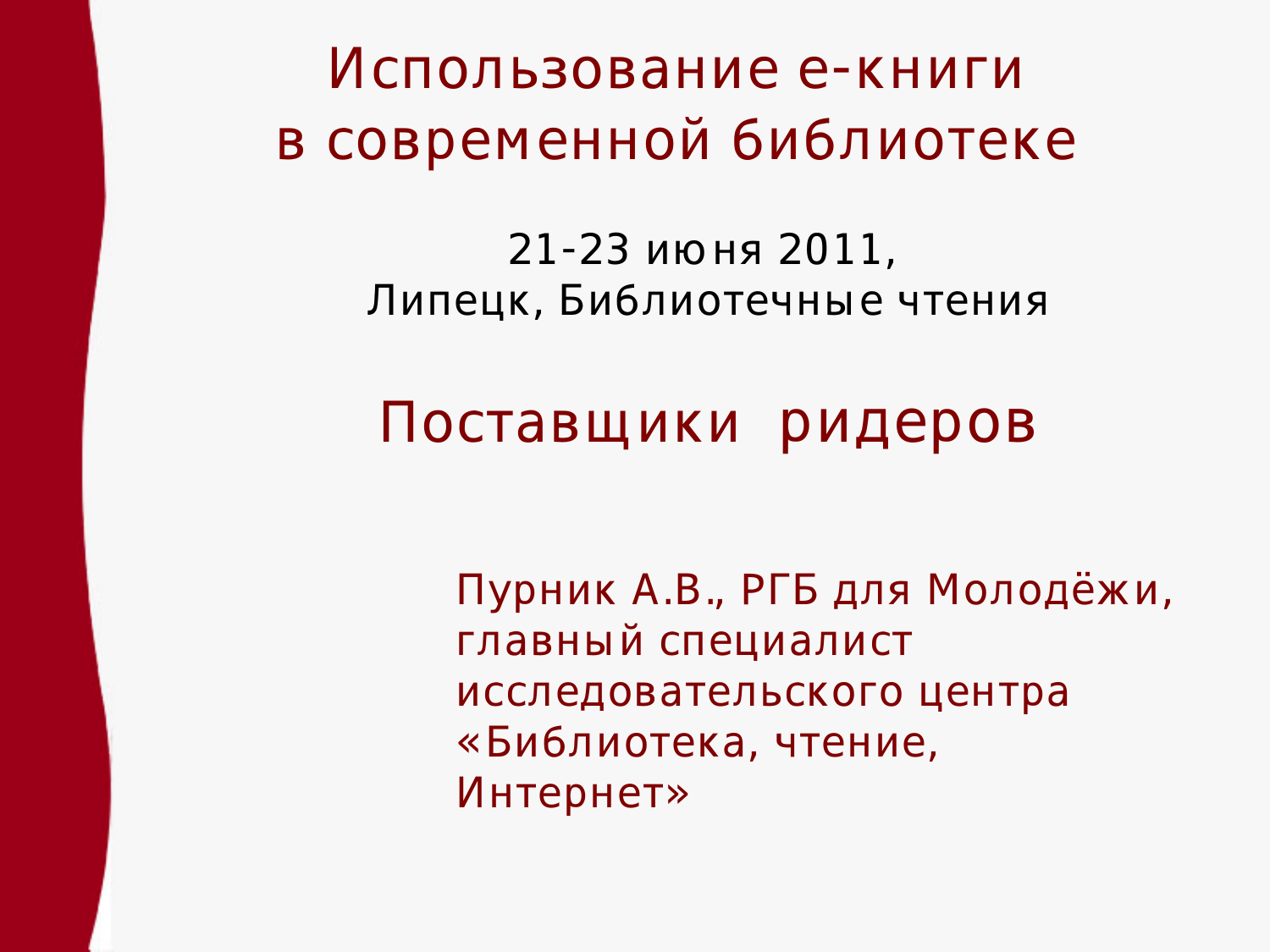

Использование е-книги
 в современной библиотеке
21-23 июня 2011,
Липецк, Библиотечные чтения
Поставщики  ридеров
Пурник А.В., РГБ для Молодёжи,
главный специалист исследовательского центра
«Библиотека, чтение, Интернет»